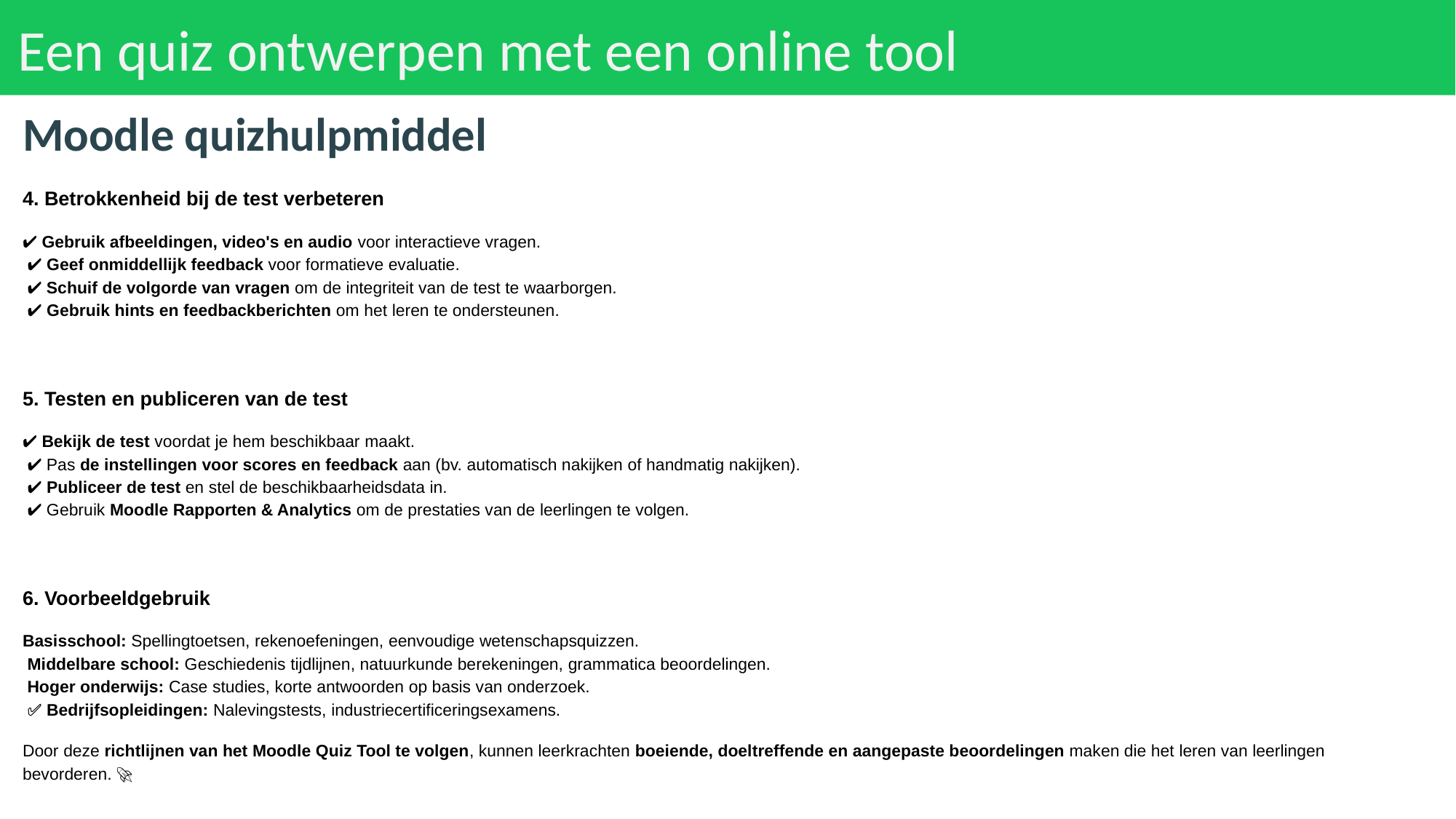

# Een quiz ontwerpen met een online tool
Moodle quizhulpmiddel
4. Betrokkenheid bij de test verbeteren
✔ Gebruik afbeeldingen, video's en audio voor interactieve vragen.
 ✔ Geef onmiddellijk feedback voor formatieve evaluatie.
 ✔ Schuif de volgorde van vragen om de integriteit van de test te waarborgen.
 ✔ Gebruik hints en feedbackberichten om het leren te ondersteunen.

5. Testen en publiceren van de test
✔ Bekijk de test voordat je hem beschikbaar maakt.
 ✔ Pas de instellingen voor scores en feedback aan (bv. automatisch nakijken of handmatig nakijken).
 ✔ Publiceer de test en stel de beschikbaarheidsdata in.
 ✔ Gebruik Moodle Rapporten & Analytics om de prestaties van de leerlingen te volgen.

6. Voorbeeldgebruik
Basisschool: Spellingtoetsen, rekenoefeningen, eenvoudige wetenschapsquizzen.
 Middelbare school: Geschiedenis tijdlijnen, natuurkunde berekeningen, grammatica beoordelingen.
 Hoger onderwijs: Case studies, korte antwoorden op basis van onderzoek.
 ✅ Bedrijfsopleidingen: Nalevingstests, industriecertificeringsexamens.
Door deze richtlijnen van het Moodle Quiz Tool te volgen, kunnen leerkrachten boeiende, doeltreffende en aangepaste beoordelingen maken die het leren van leerlingen bevorderen. 🚀